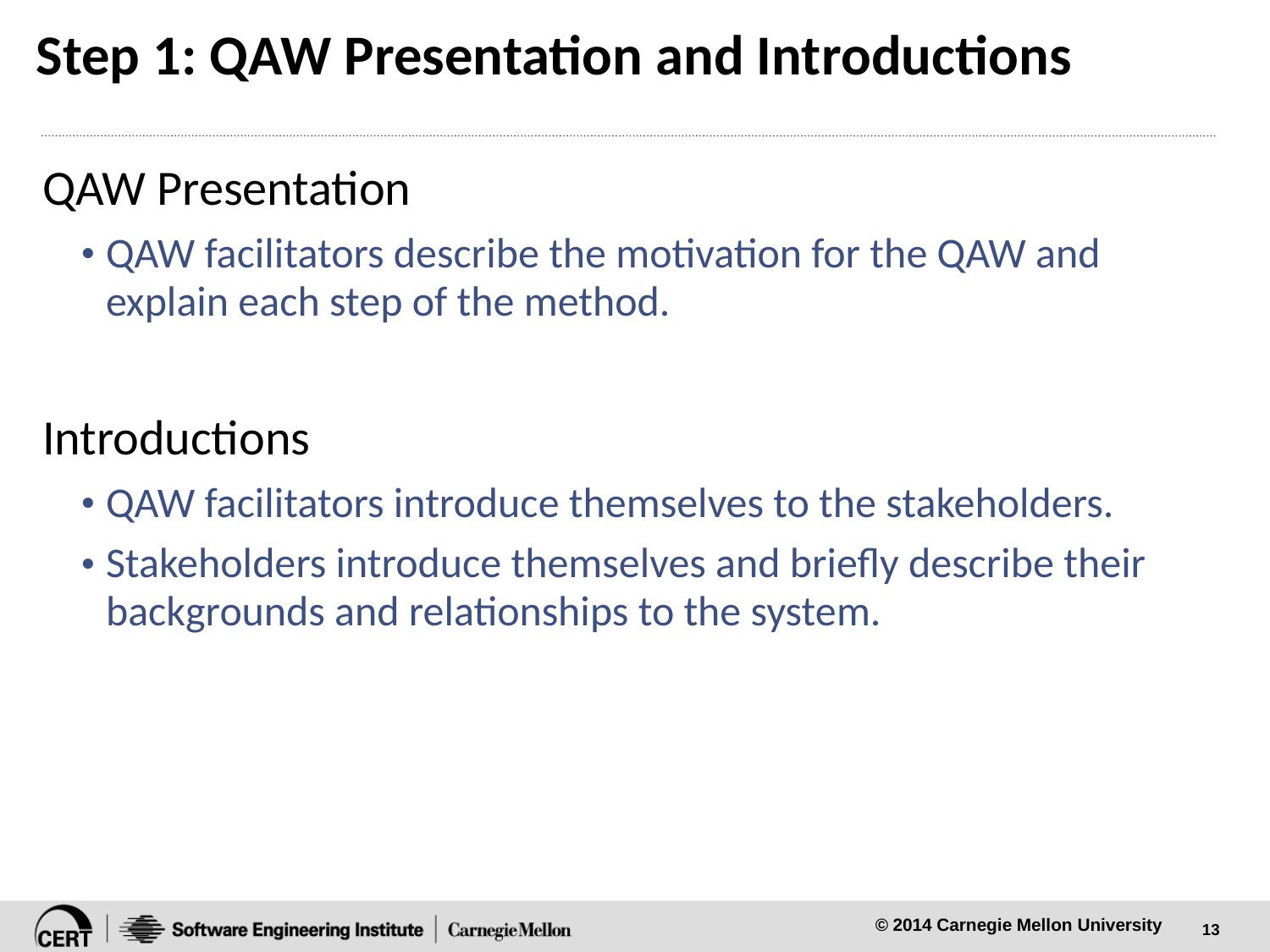

# Step 1: QAW Presentation and Introductions
QAW Presentation
QAW facilitators describe the motivation for the QAW and explain each step of the method.

Introductions
QAW facilitators introduce themselves to the stakeholders.
Stakeholders introduce themselves and briefly describe their backgrounds and relationships to the system.